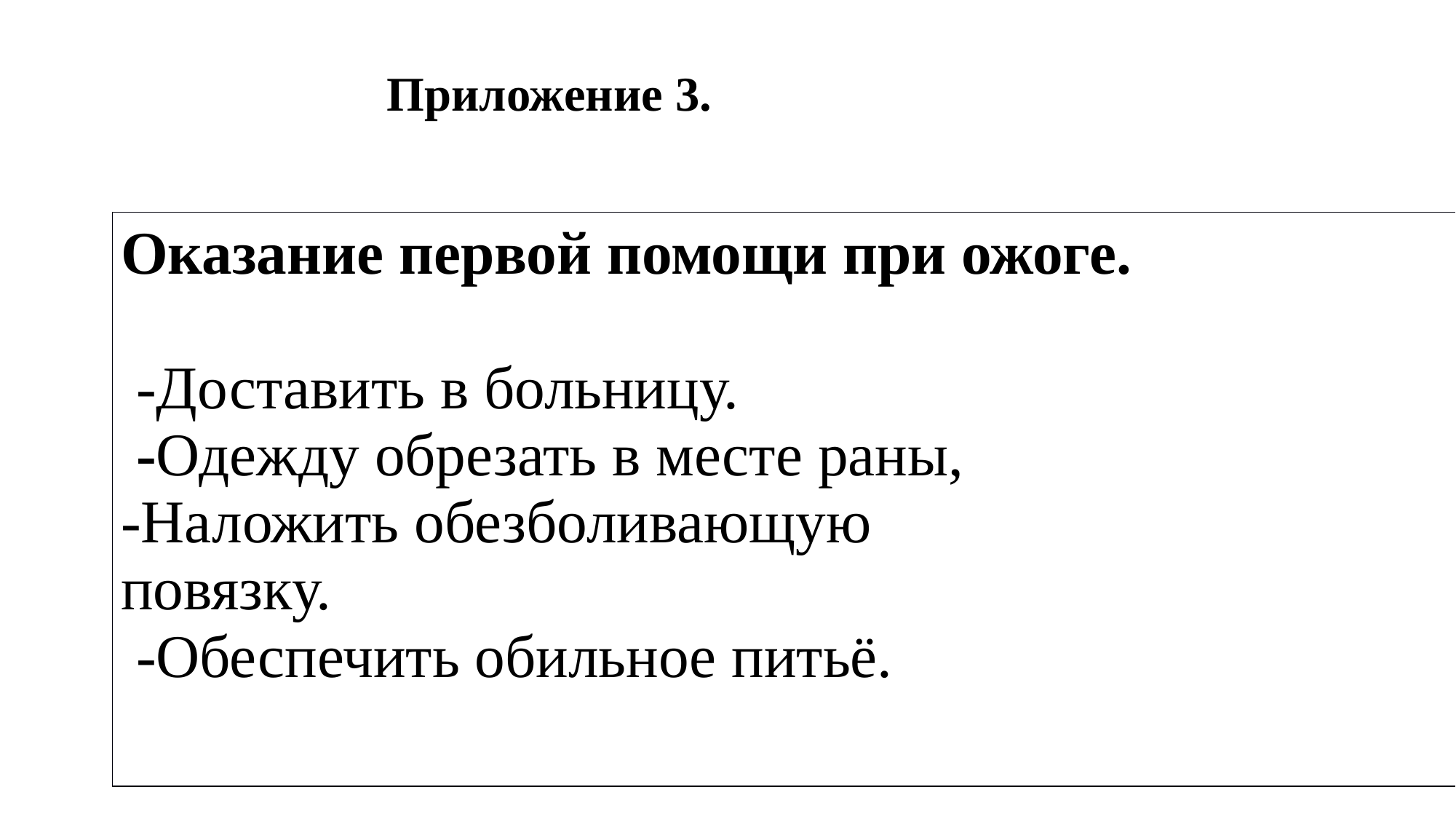

Приложение 3.
| Оказание первой помощи при ожоге. -Доставить в больницу.  -Одежду обрезать в месте раны, -Наложить обезболивающую повязку. -Обеспечить обильное питьё. |
| --- |